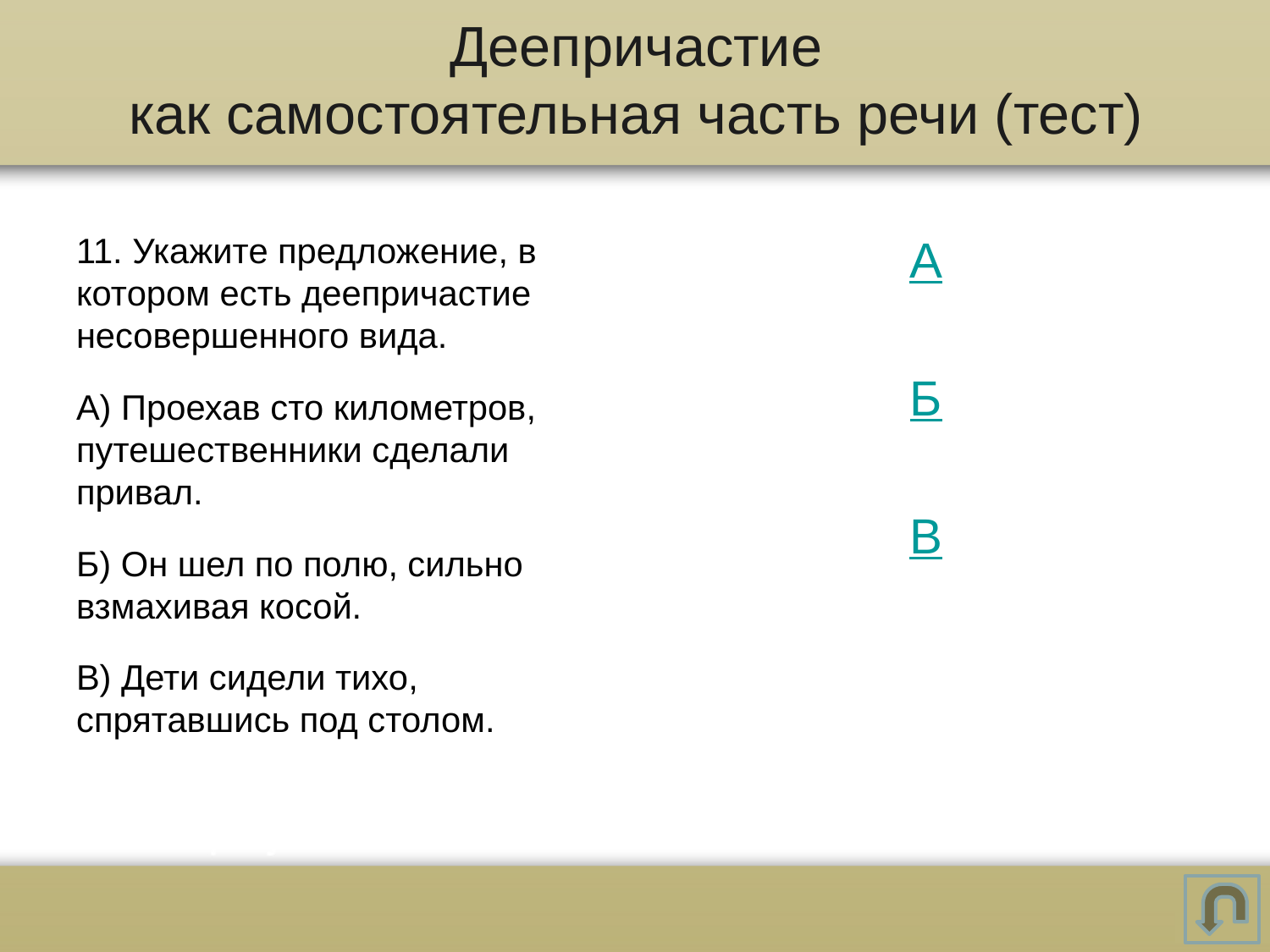

# Деепричастие как самостоятельная часть речи (тест)
11. Укажите предложение, в котором есть деепричастие несовершенного вида.

А) Проехав сто километров, путешественники сделали привал.

Б) Он шел по полю, сильно взмахивая косой.

В) Дети сидели тихо, спрятавшись под столом.
А

Б

В